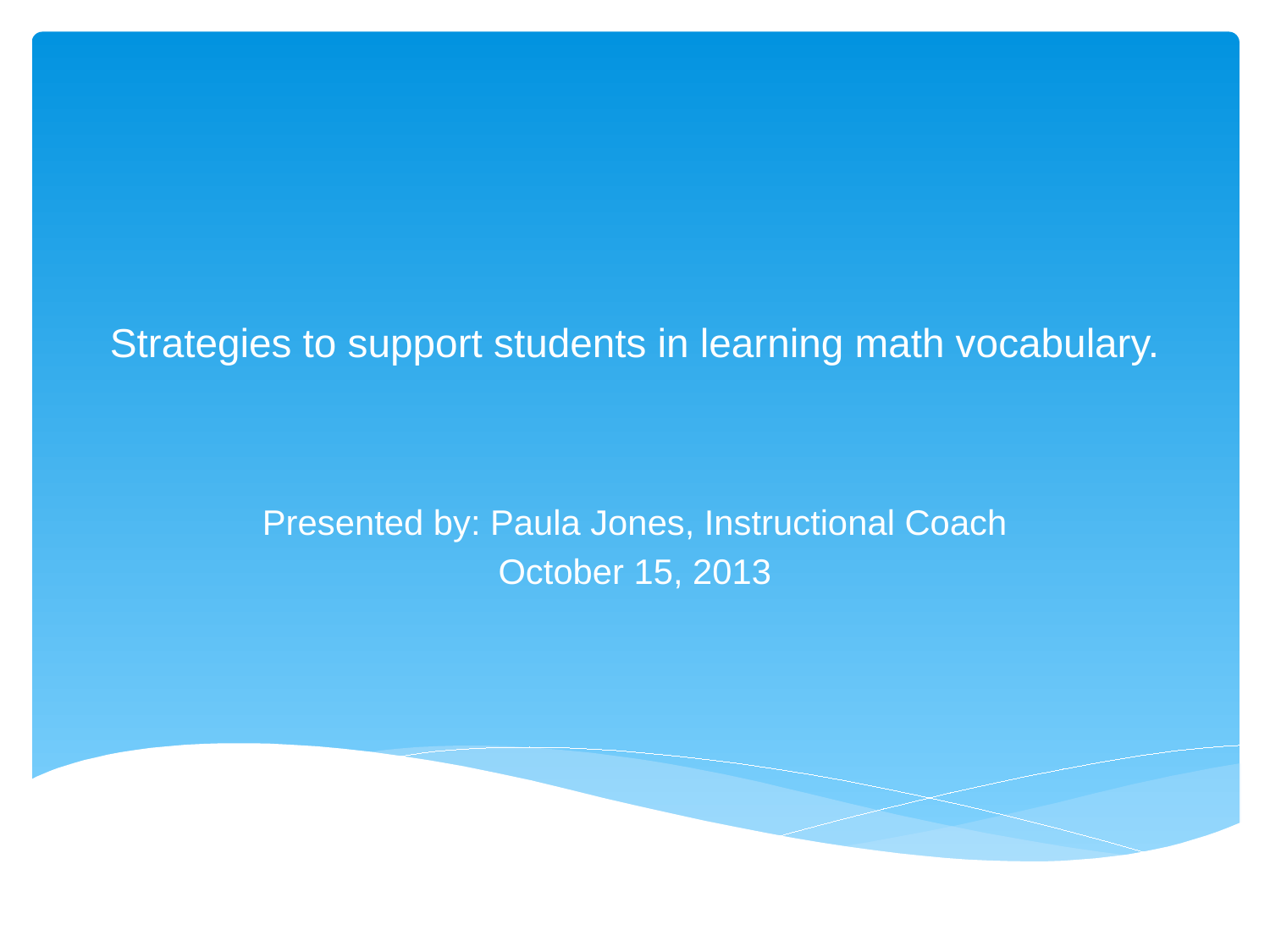

# Strategies to support students in learning math vocabulary.
Presented by: Paula Jones, Instructional Coach
October 15, 2013